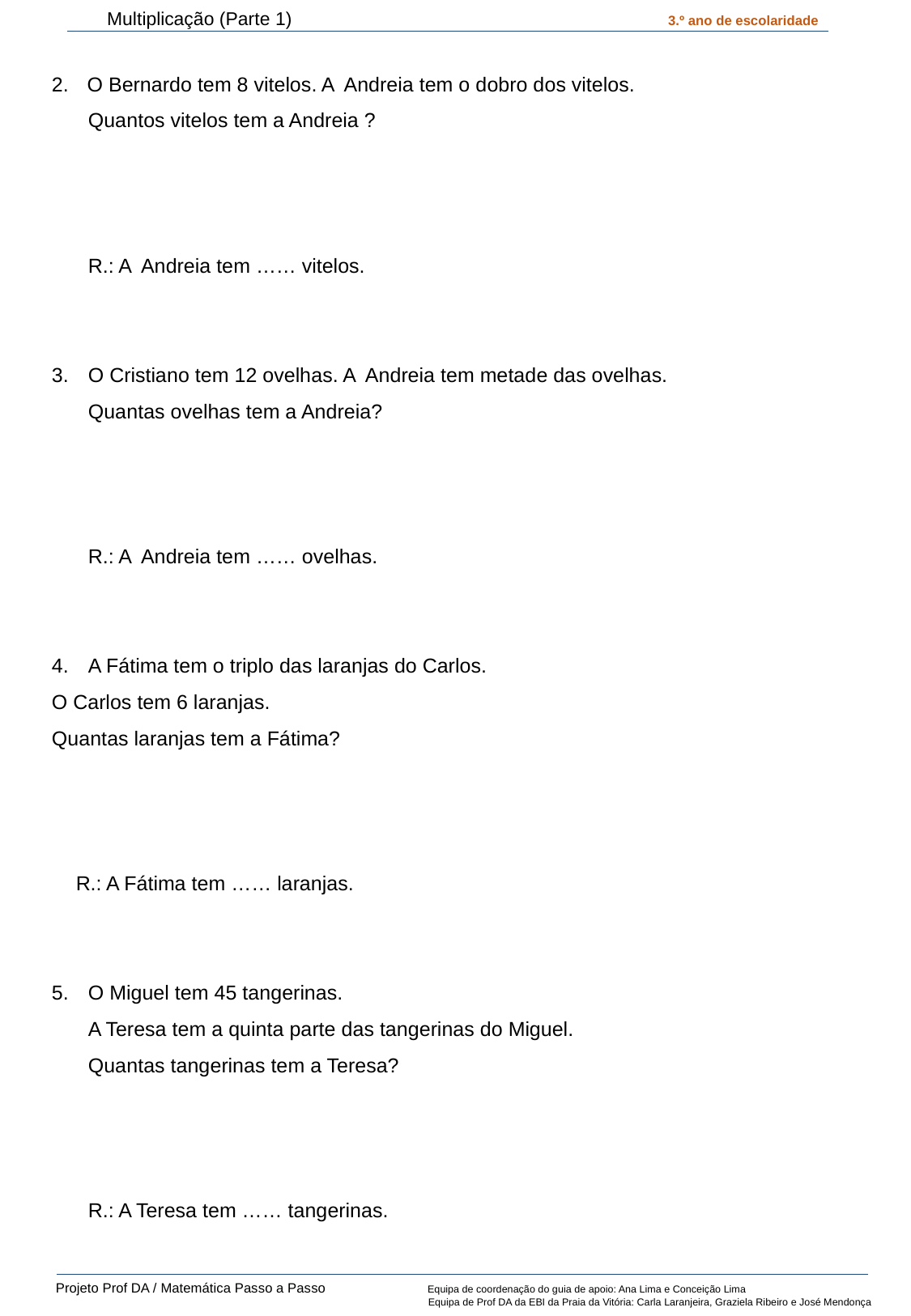

Multiplicação (Parte 1)
3.º ano de escolaridade

O Bernardo tem 8 vitelos. A  Andreia tem o dobro dos vitelos.
Quantos vitelos tem a Andreia ?

R.: A  Andreia tem …… vitelos.

O Cristiano tem 12 ovelhas. A  Andreia tem metade das ovelhas.
Quantas ovelhas tem a Andreia?

R.: A  Andreia tem …… ovelhas.

4.	A Fátima tem o triplo das laranjas do Carlos.
O Carlos tem 6 laranjas.
Quantas laranjas tem a Fátima?

R.: A Fátima tem …… laranjas.

O Miguel tem 45 tangerinas.
A Teresa tem a quinta parte das tangerinas do Miguel.
Quantas tangerinas tem a Teresa?

R.: A Teresa tem …… tangerinas.
          Projeto Prof DA / Matemática Passo a Passo	                                    Equipa de coordenação do guia de apoio: Ana Lima e Conceição Lima
                                                                                                                                                 Equipa de Prof DA da EBI da Praia da Vitória: Carla Laranjeira, Graziela Ribeiro e José Mendonça